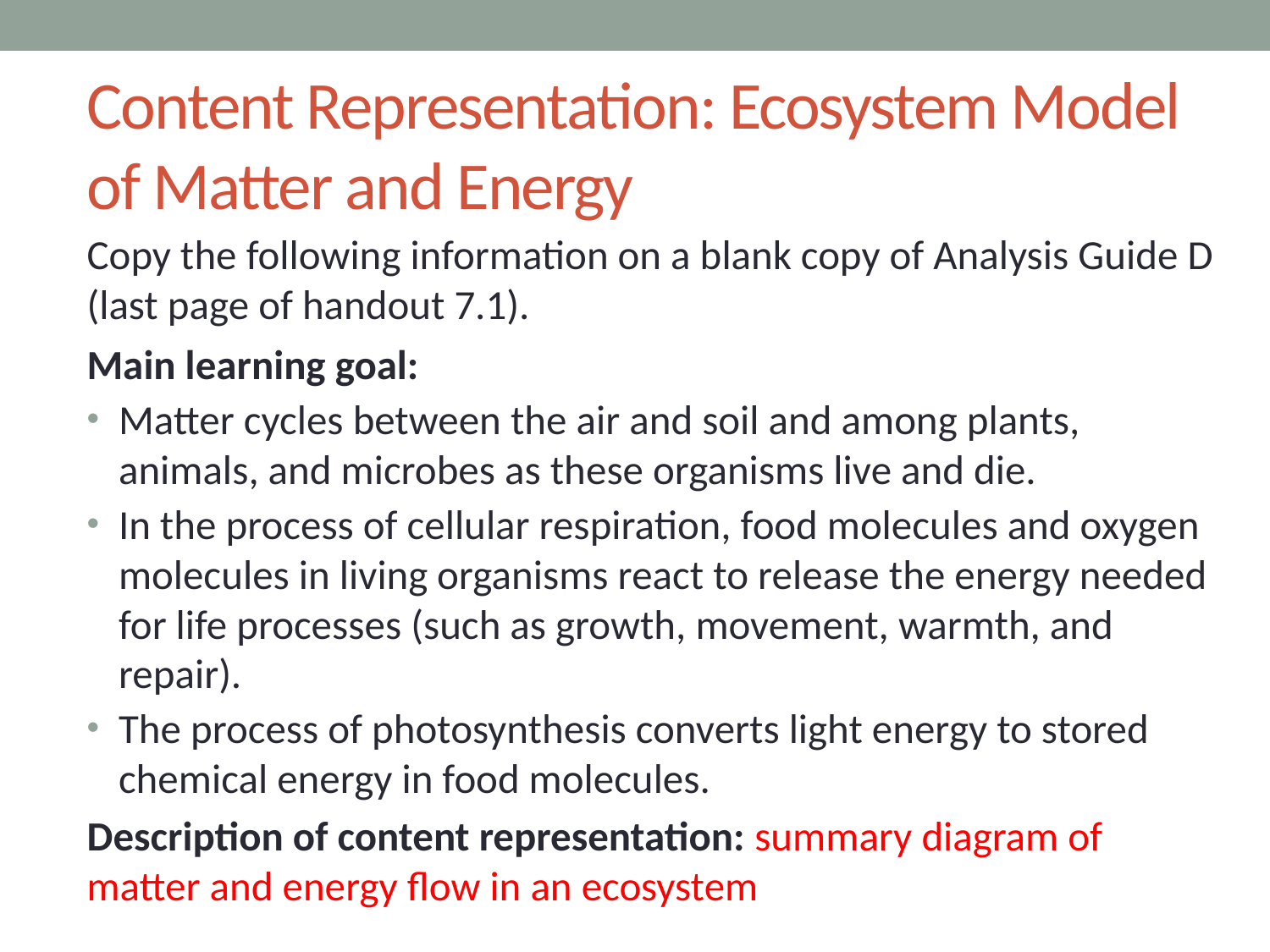

# Content Representation: Ecosystem Model of Matter and Energy
Copy the following information on a blank copy of Analysis Guide D (last page of handout 7.1).
Main learning goal:
Matter cycles between the air and soil and among plants, animals, and microbes as these organisms live and die.
In the process of cellular respiration, food molecules and oxygen molecules in living organisms react to release the energy needed for life processes (such as growth, movement, warmth, and repair).
The process of photosynthesis converts light energy to stored chemical energy in food molecules.
Description of content representation: summary diagram of matter and energy flow in an ecosystem